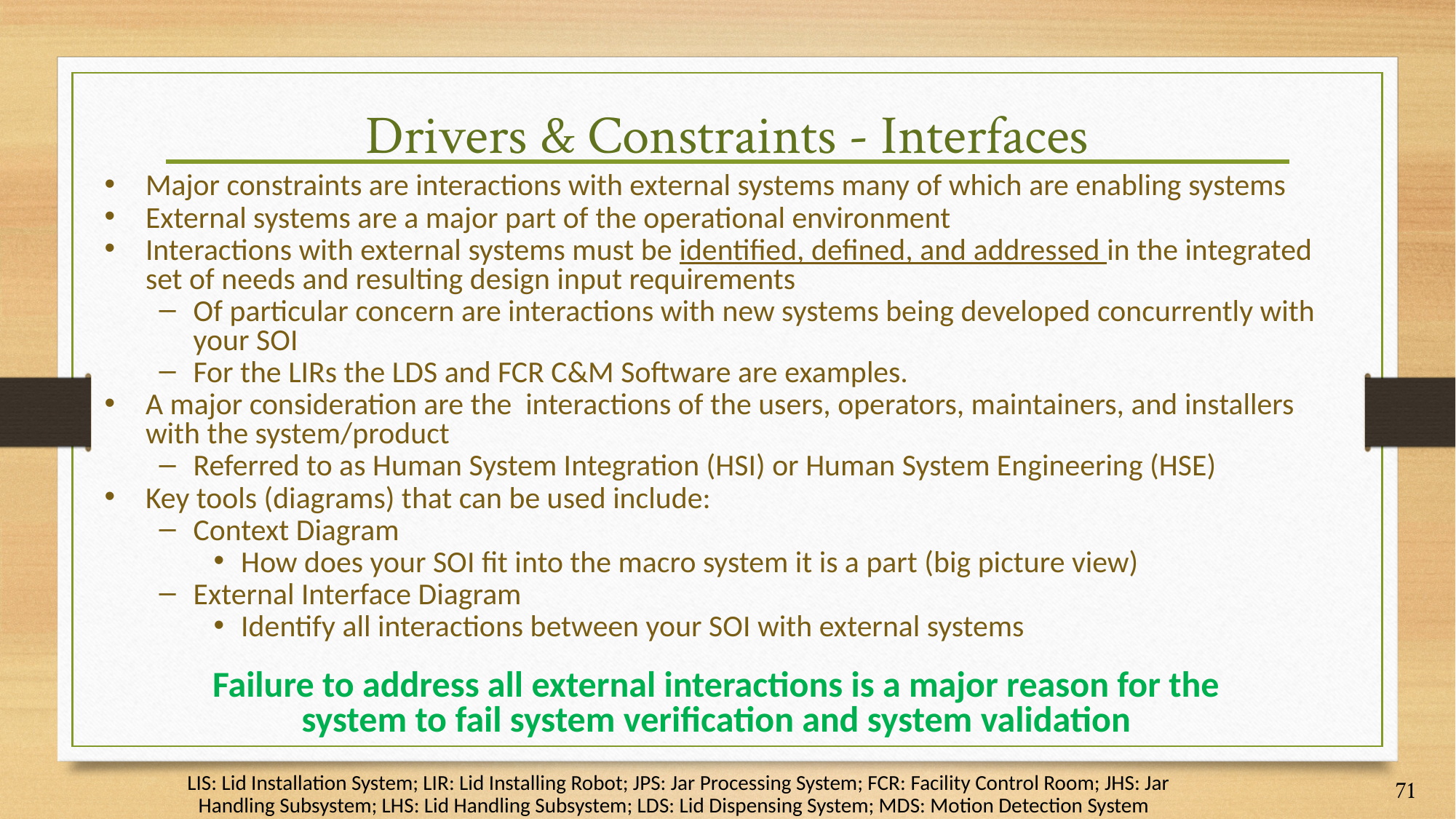

# Drivers & Constraints - Interfaces
Major constraints are interactions with external systems many of which are enabling systems
External systems are a major part of the operational environment
Interactions with external systems must be identified, defined, and addressed in the integrated set of needs and resulting design input requirements
Of particular concern are interactions with new systems being developed concurrently with your SOI
For the LIRs the LDS and FCR C&M Software are examples.
A major consideration are the  interactions of the users, operators, maintainers, and installers with the system/product
Referred to as Human System Integration (HSI) or Human System Engineering (HSE)
Key tools (diagrams) that can be used include:
Context Diagram
How does your SOI fit into the macro system it is a part (big picture view)
External Interface Diagram
Identify all interactions between your SOI with external systems
Failure to address all external interactions is a major reason for the system to fail system verification and system validation
LIS: Lid Installation System; LIR: Lid Installing Robot; JPS: Jar Processing System; FCR: Facility Control Room; JHS: Jar Handling Subsystem; LHS: Lid Handling Subsystem; LDS: Lid Dispensing System; MDS: Motion Detection System
71